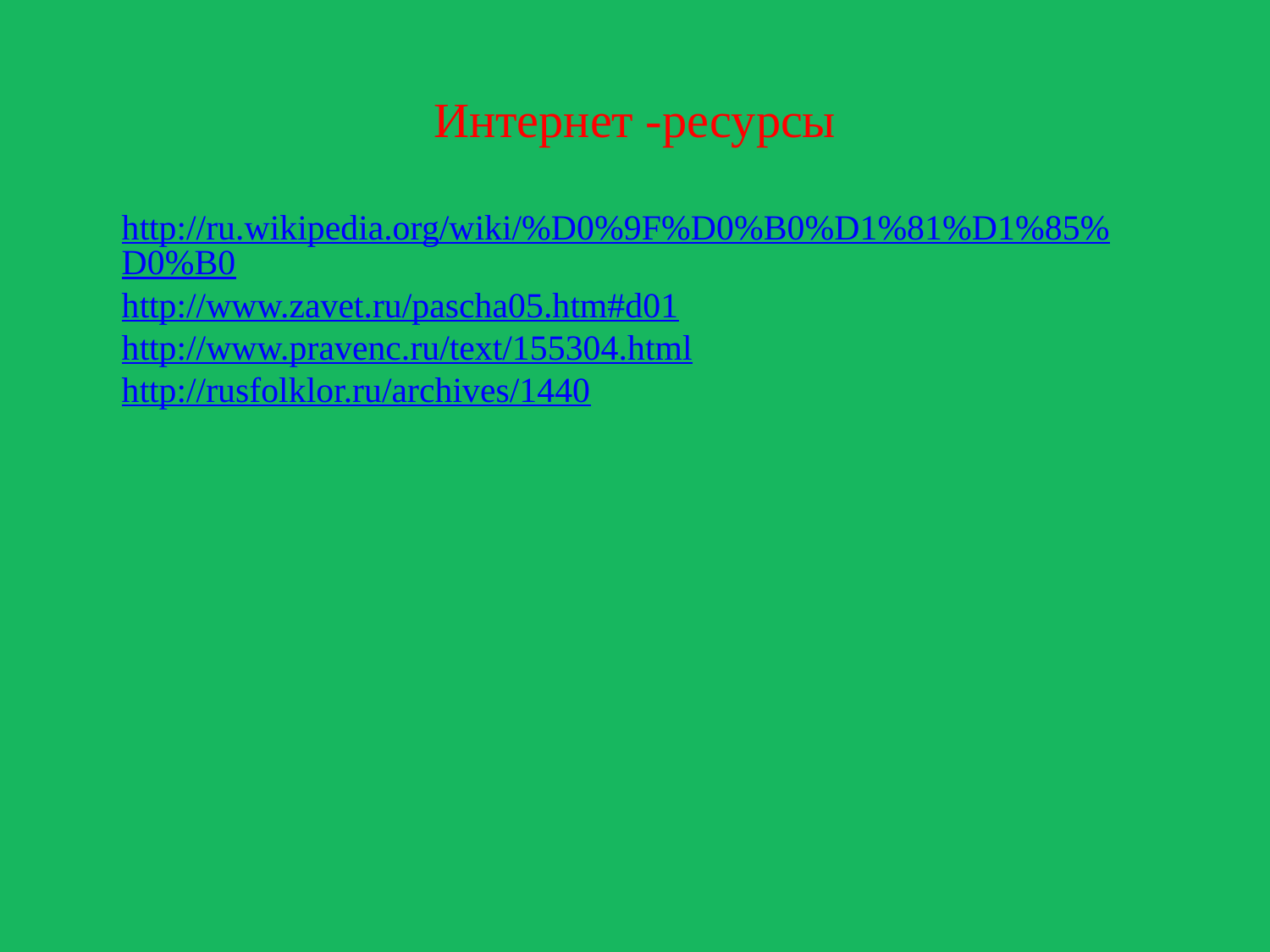

# Интернет -ресурсы
http://ru.wikipedia.org/wiki/%D0%9F%D0%B0%D1%81%D1%85%D0%B0
http://www.zavet.ru/pascha05.htm#d01
http://www.pravenc.ru/text/155304.html
http://rusfolklor.ru/archives/1440